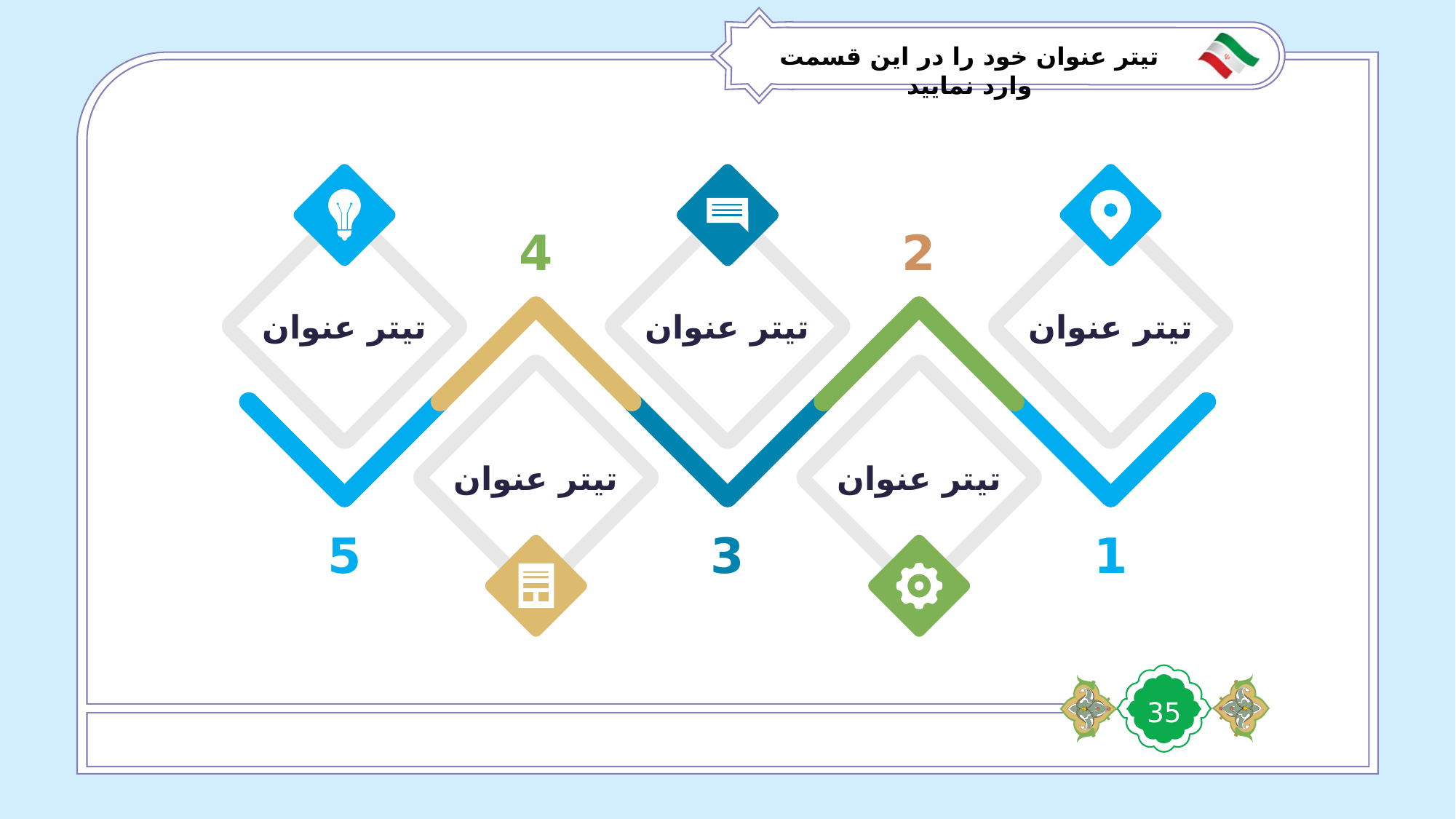

تیتر عنوان خود را در این قسمت وارد نمایید

تیتر عنوان

5

تیتر عنوان
3

تیتر عنوان
1
4
تیتر عنوان

2

تیتر عنوان

35